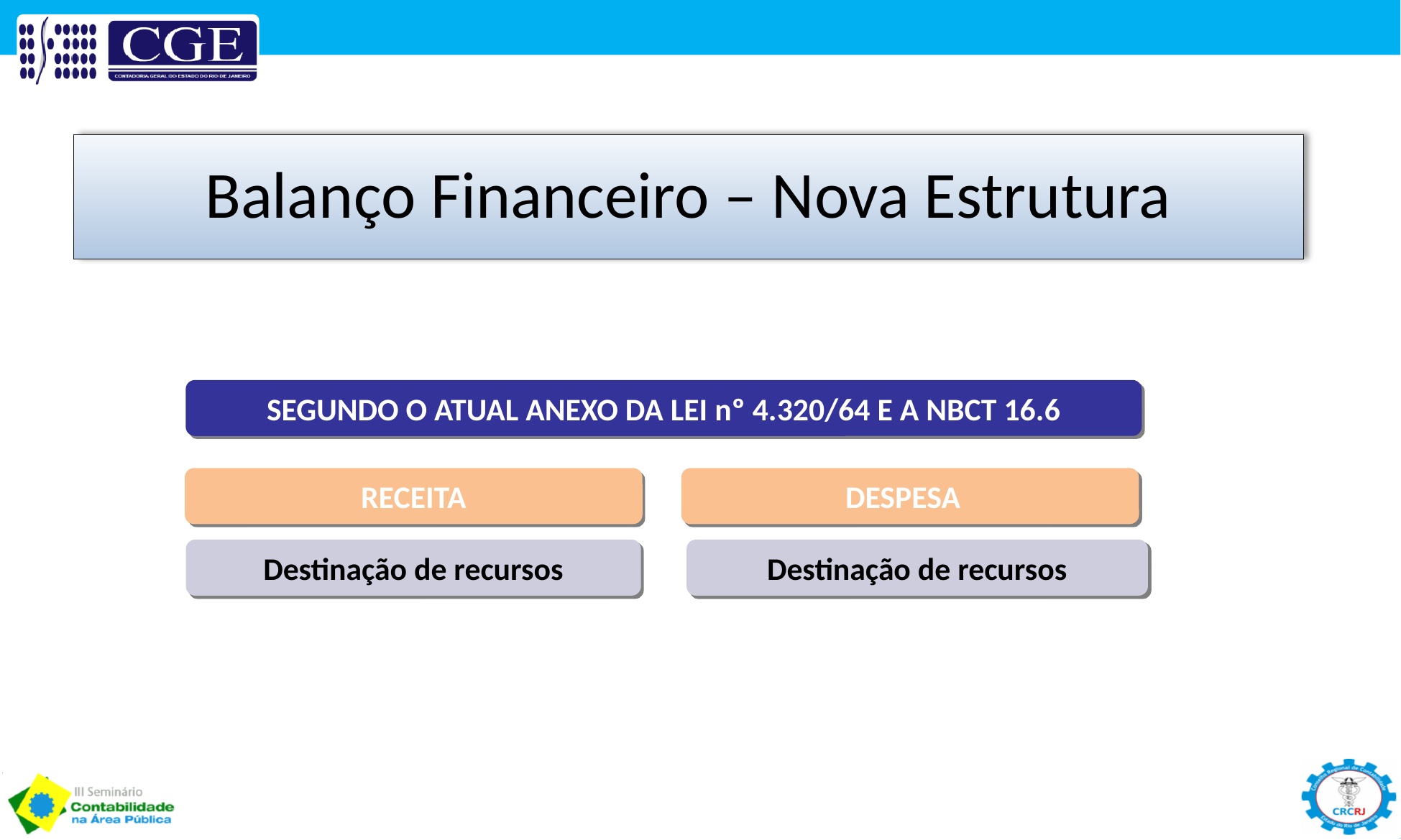

Balanço Financeiro – Nova Estrutura
SEGUNDO O ATUAL ANEXO DA LEI nº 4.320/64 E A NBCT 16.6
RECEITA
DESPESA
Destinação de recursos
Destinação de recursos